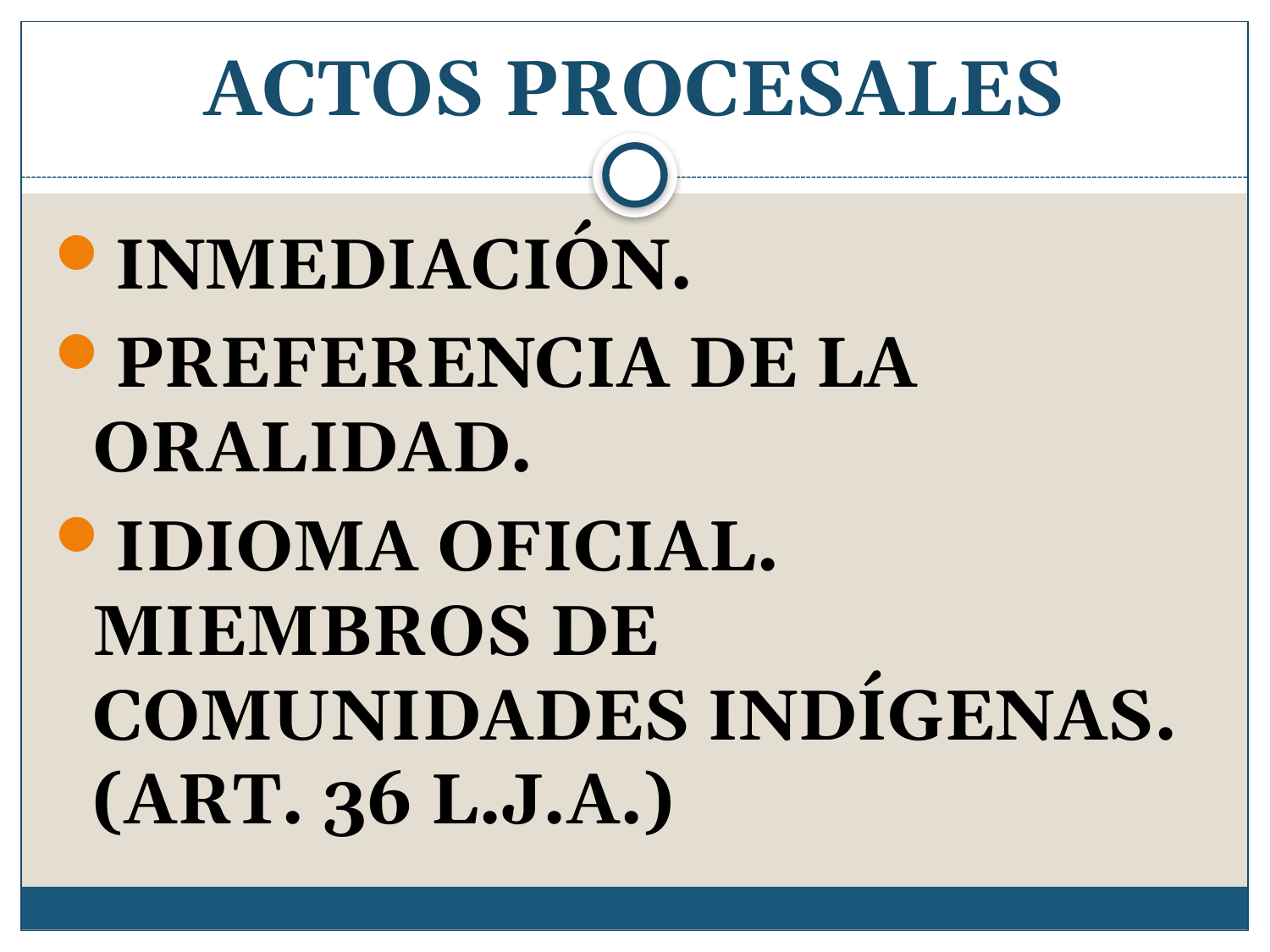

# ACTOS PROCESALES
INMEDIACIÓN.
PREFERENCIA DE LA ORALIDAD.
IDIOMA OFICIAL. MIEMBROS DE COMUNIDADES INDÍGENAS. (ART. 36 L.J.A.)